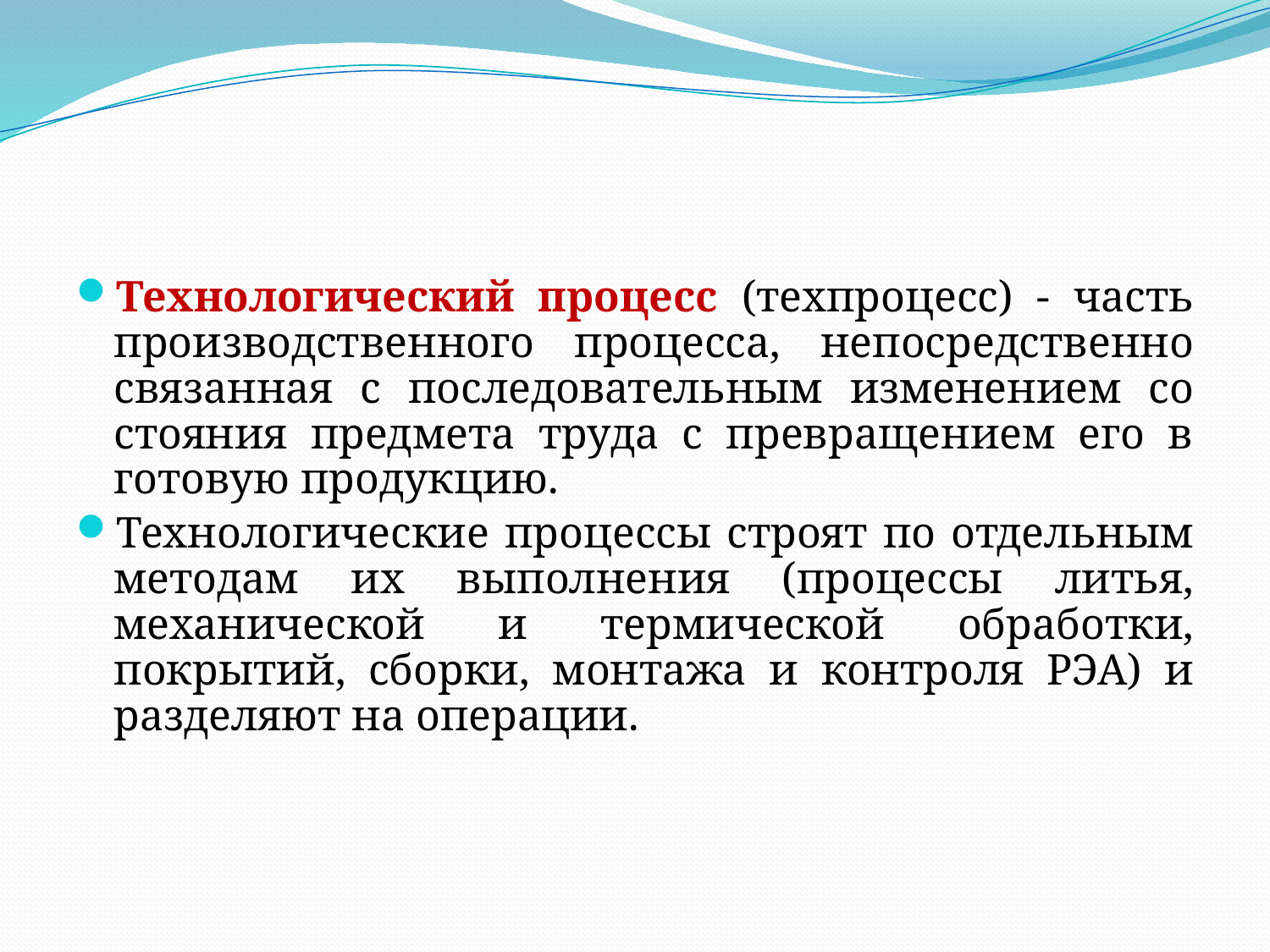

Технологический процесс (техпроцесс) - часть производственного процесса, непосредственно связанная с последовательным изменением со­стояния предмета труда с превращением его в готовую продукцию.
Технологические процессы строят по отдельным методам их выполнения (процессы литья, механической и термической обработки, покрытий, сборки, монтажа и контроля РЭА) и разделяют на операции.